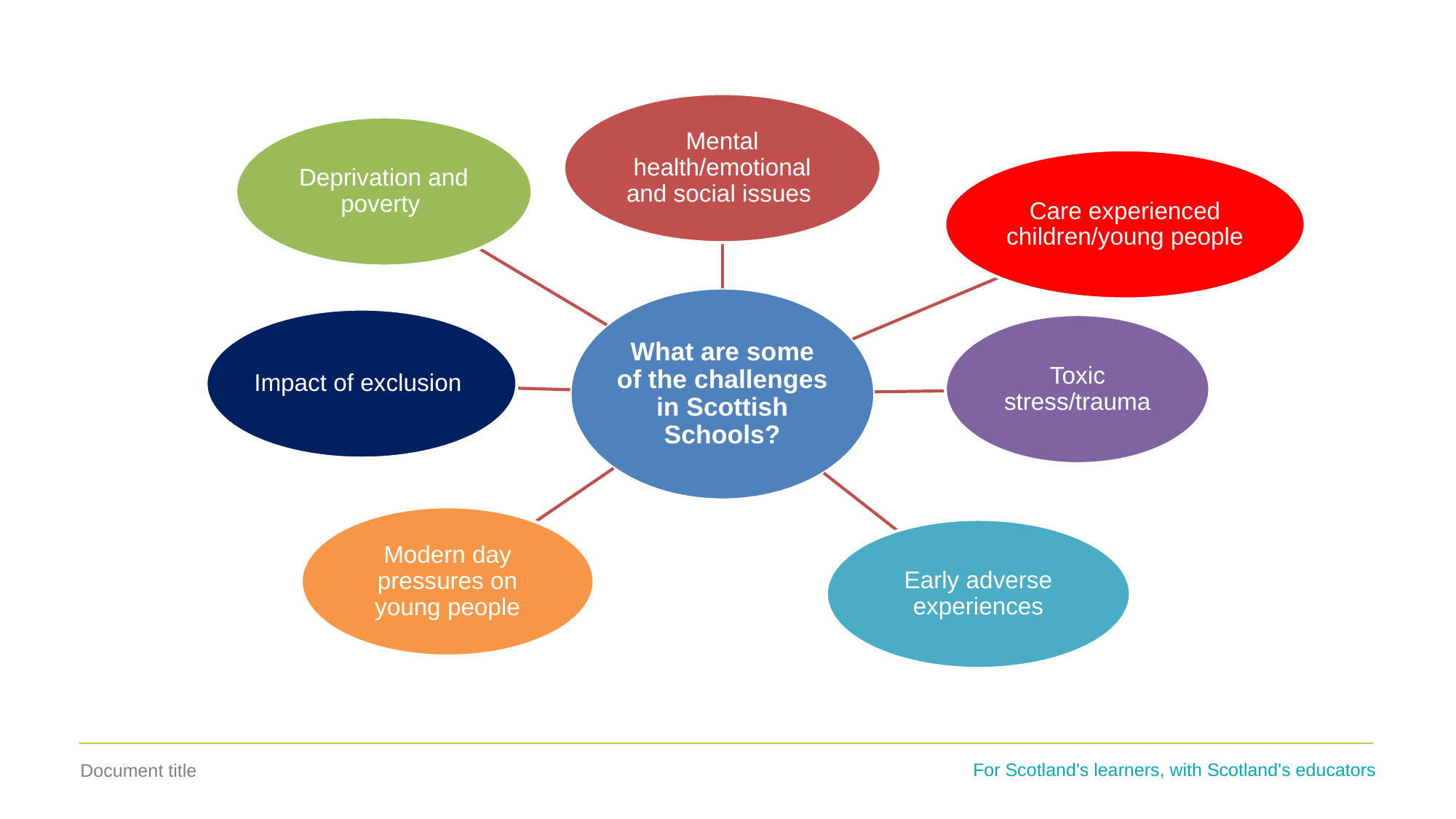

What are some of the challenges in Scottish Schools?

Mental health/emotional and social issues

Care experienced children/young people

Toxic stress/trauma

Early adverse experiences

Modern day pressures on young people

Impact of exclusion

Deprivation and poverty